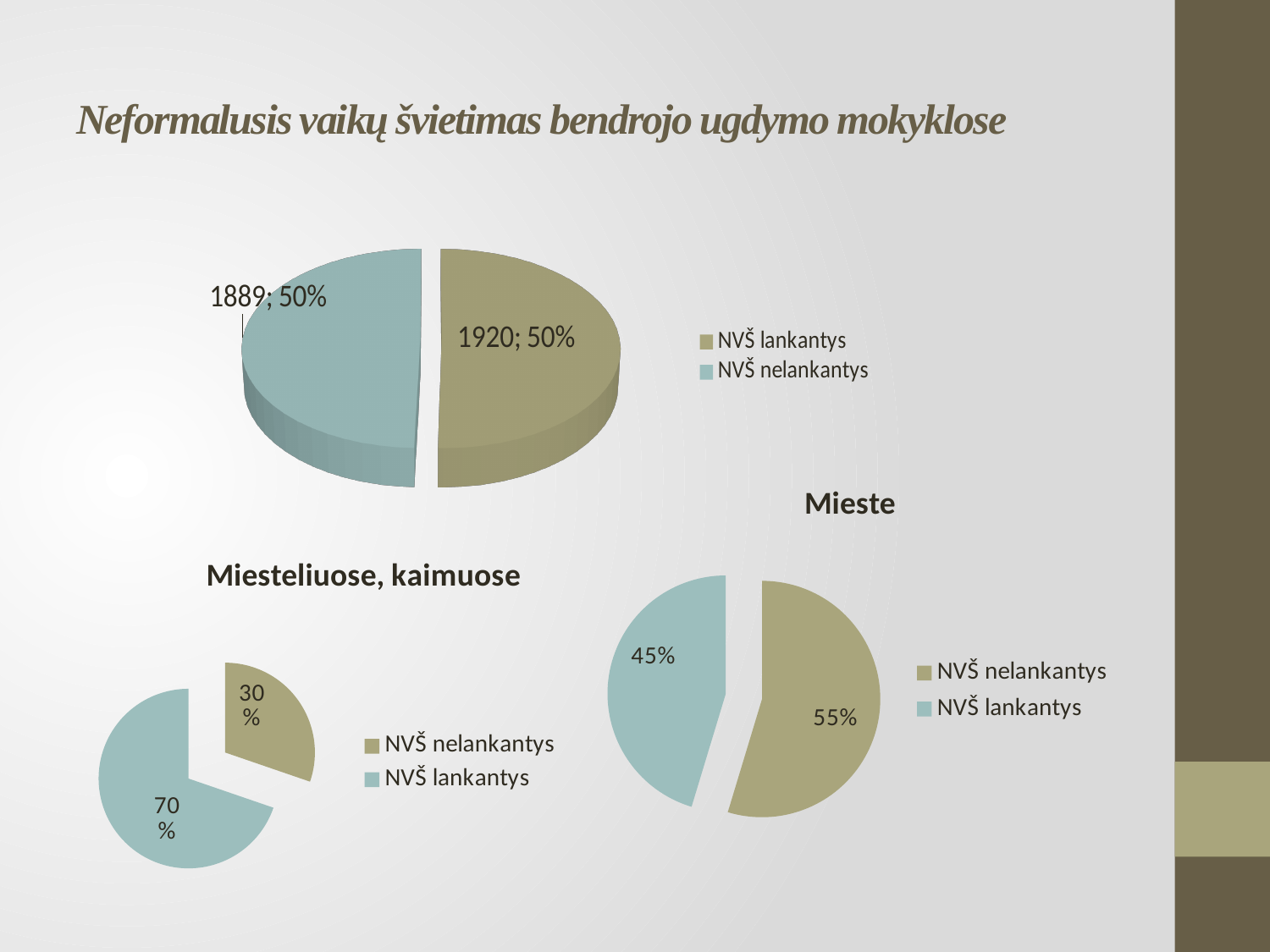

# Neformalusis vaikų švietimas bendrojo ugdymo mokyklose

[unsupported chart]

### Chart: Mieste

| Category | Stulpelis1 |
|---|---|
| NVŠ nelankantys | 1649.0 |
| NVŠ lankantys | 1367.0 |

### Chart: Miesteliuose, kaimuose

| Category | Pardavimas |
|---|---|
| NVŠ nelankantys | 240.0 |
| NVŠ lankantys | 553.0 |